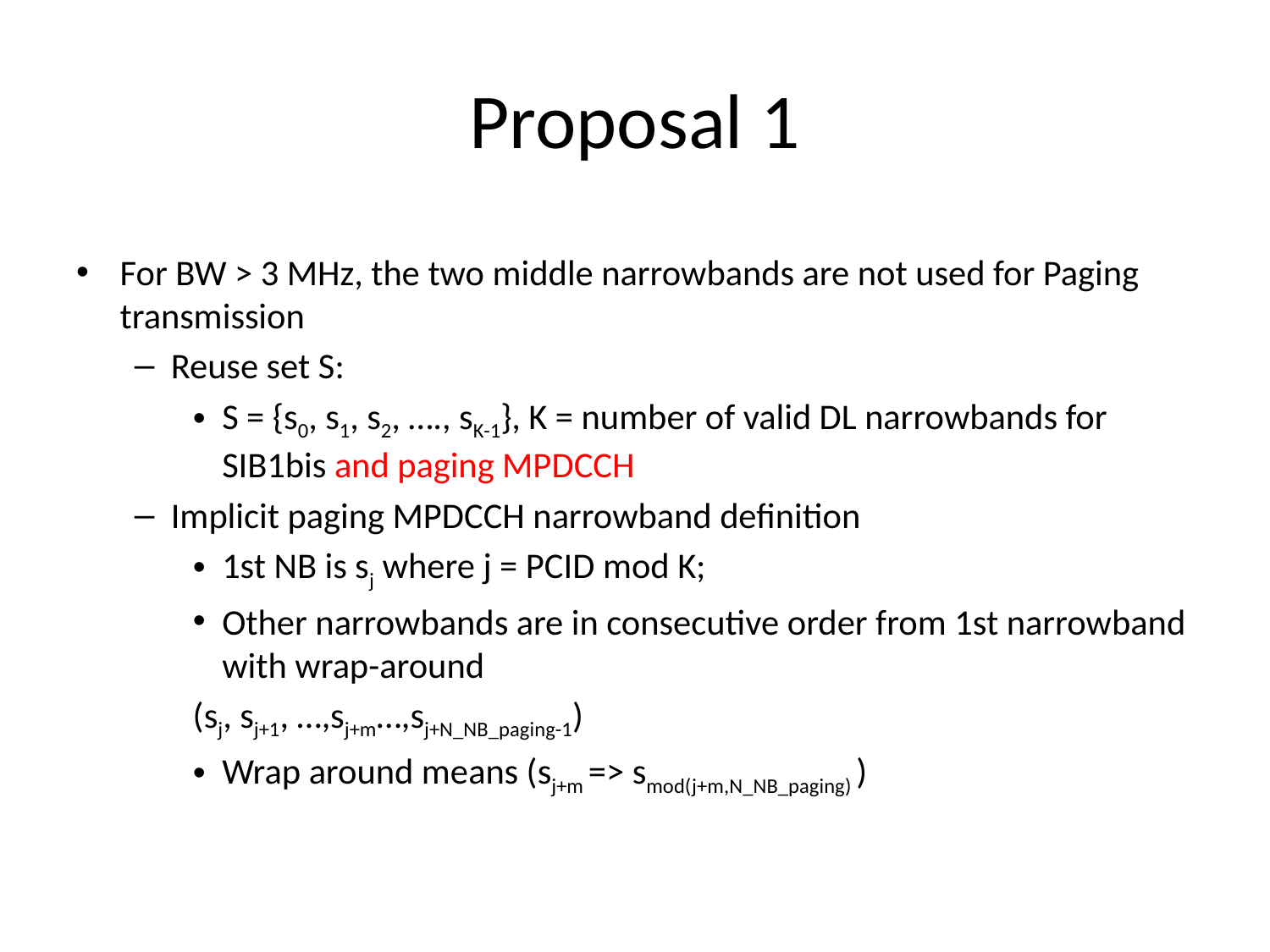

# Proposal 1
For BW > 3 MHz, the two middle narrowbands are not used for Paging transmission
Reuse set S:
S = {s0, s1, s2, …., sK-1}, K = number of valid DL narrowbands for SIB1bis and paging MPDCCH
Implicit paging MPDCCH narrowband definition
1st NB is sj where j = PCID mod K;
Other narrowbands are in consecutive order from 1st narrowband with wrap-around
	(sj, sj+1, …,sj+m…,sj+N_NB_paging-1)
Wrap around means (sj+m => smod(j+m,N_NB_paging) )